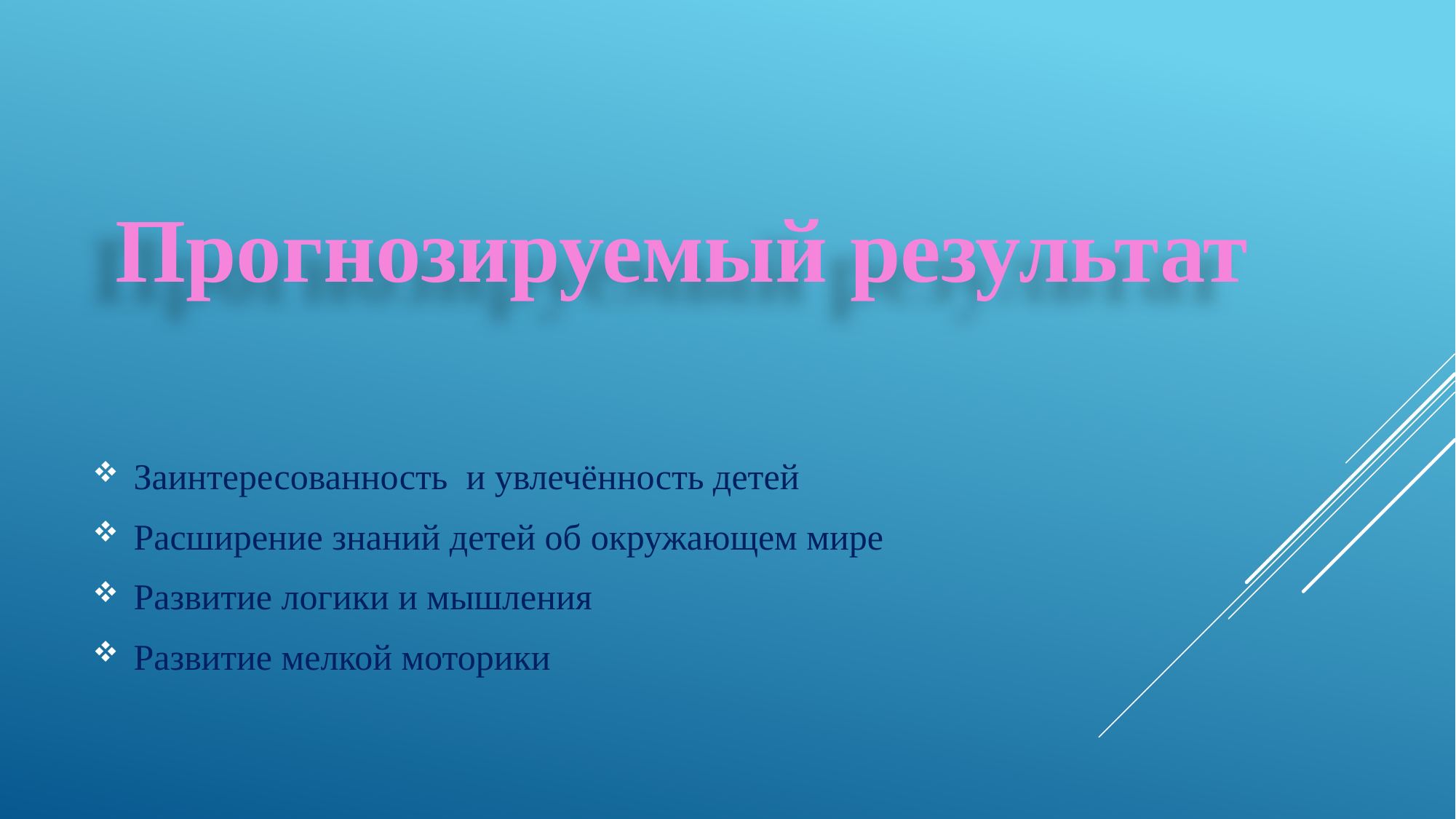

# Прогнозируемый результат
Заинтересованность  и увлечённость детей
Расширение знаний детей об окружающем мире
Развитие логики и мышления
Развитие мелкой моторики